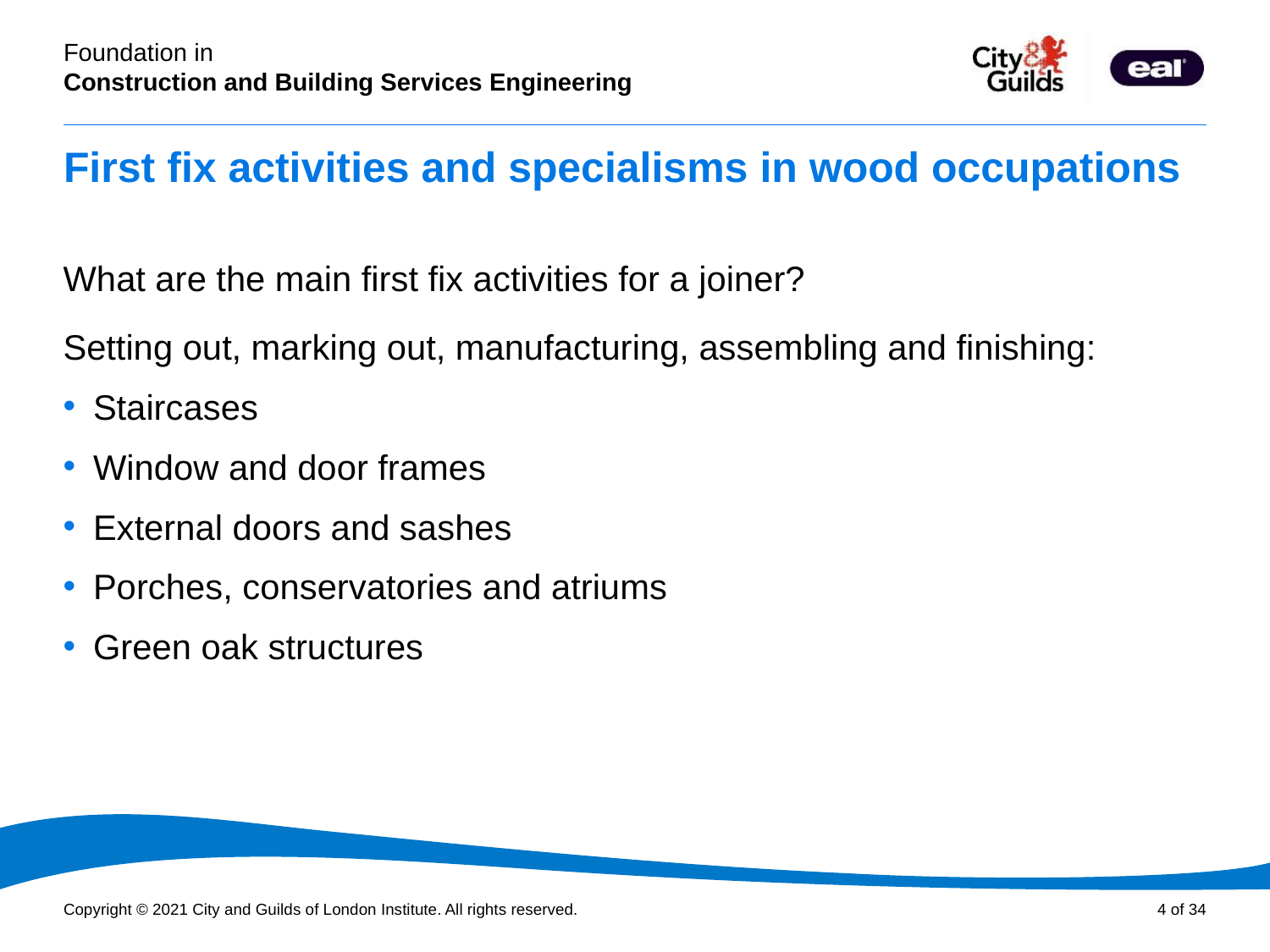

# First fix activities and specialisms in wood occupations
What are the main first fix activities for a joiner?
Setting out, marking out, manufacturing, assembling and finishing:
Staircases
Window and door frames
External doors and sashes
Porches, conservatories and atriums
Green oak structures